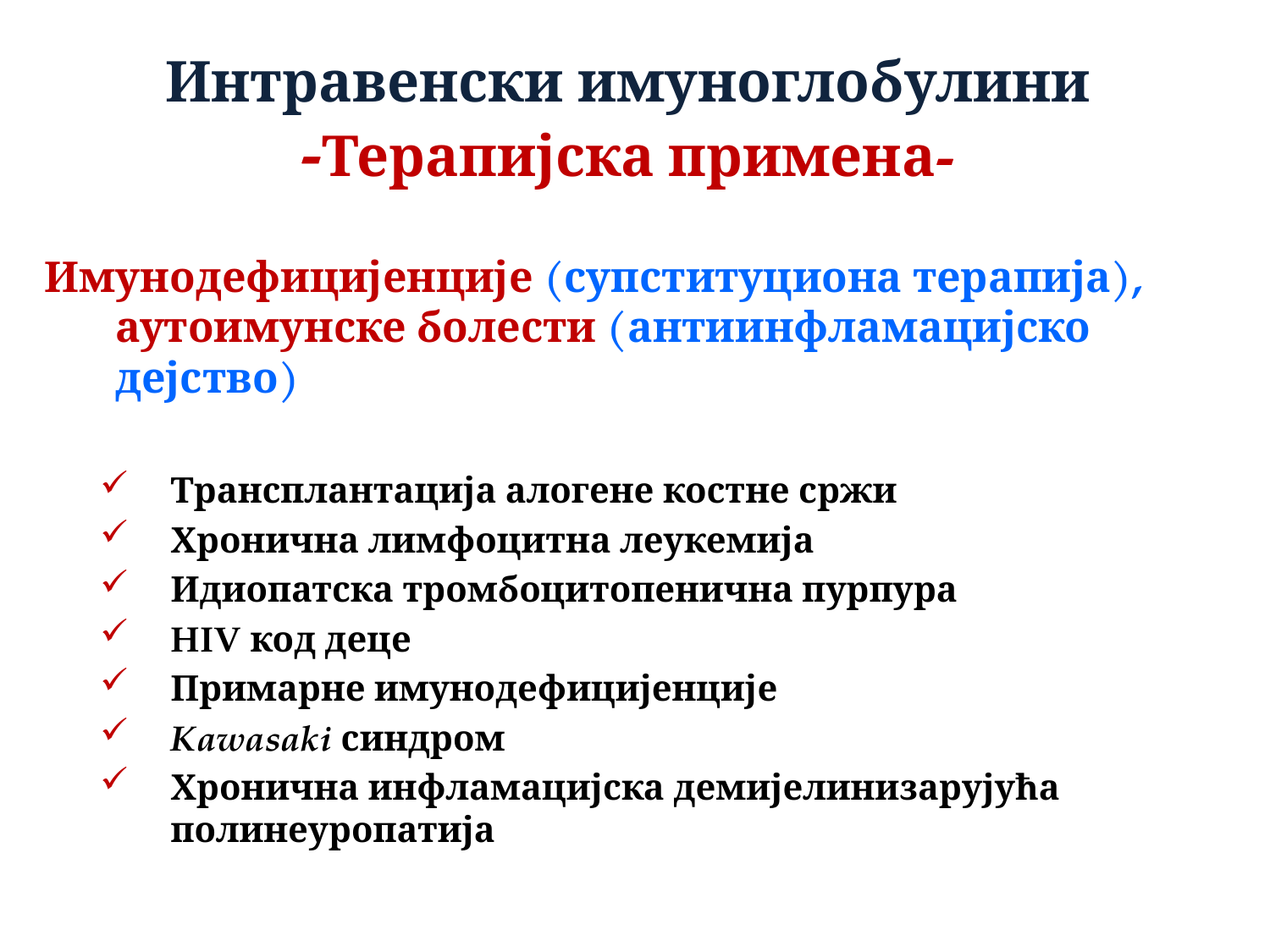

# Интравенски имуноглобулини -Терапијска примена-
Имунодефицијенције (супституциона терапија), аутоимунске болести (антиинфламацијско дејство)

Трансплантација алогене костне сржи
Хронична лимфоцитна леукемија
Идиопатска тромбоцитопенична пурпура
HIV код деце
Примарне имунодефицијенције
Kawasaki синдром
Хронична инфламацијска демијелинизарујућа полинеуропатија